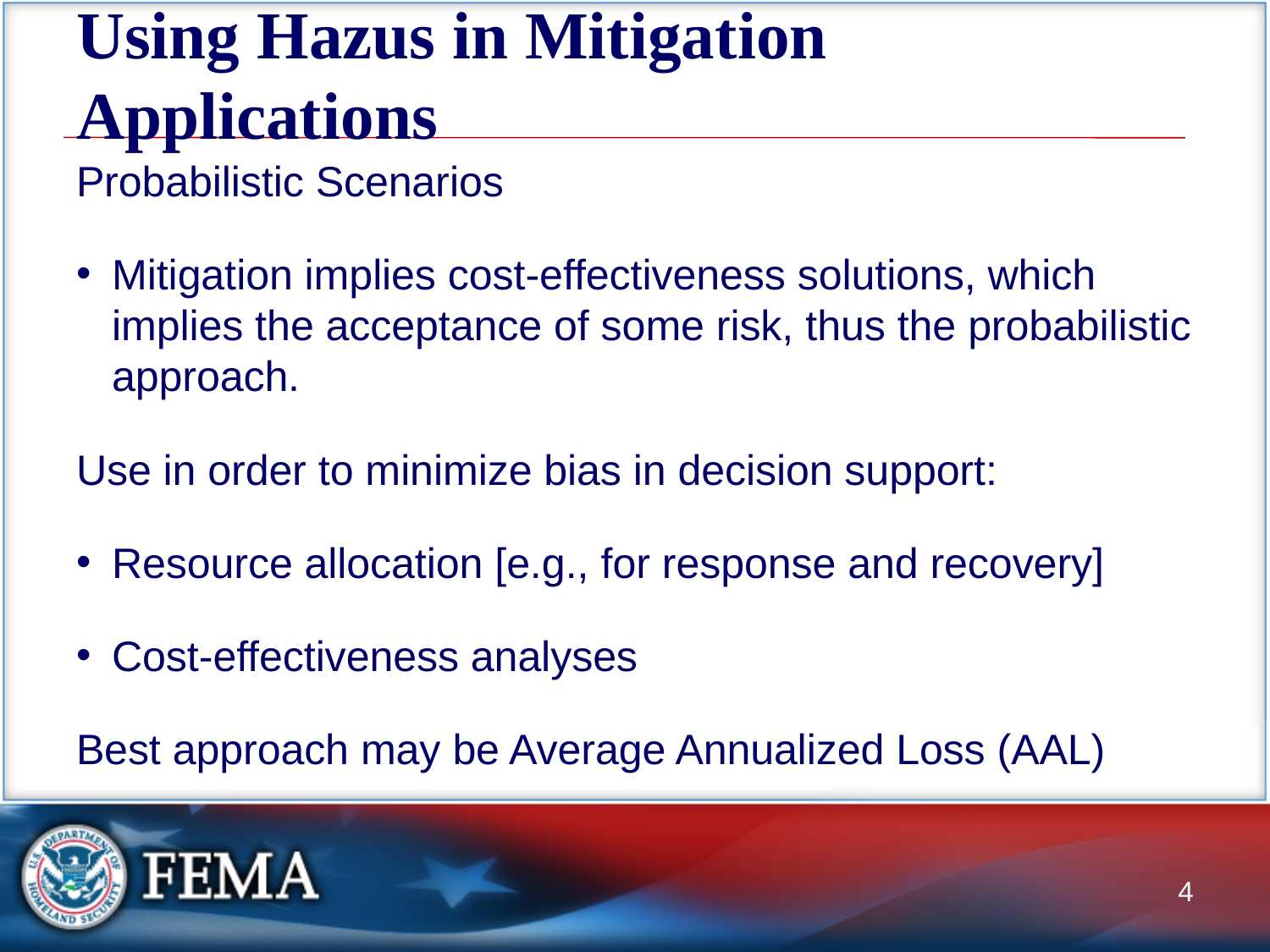

# Using Hazus in Mitigation Applications
Probabilistic Scenarios
Mitigation implies cost-effectiveness solutions, which implies the acceptance of some risk, thus the probabilistic approach.
Use in order to minimize bias in decision support:
Resource allocation [e.g., for response and recovery]
Cost-effectiveness analyses
Best approach may be Average Annualized Loss (AAL)
4